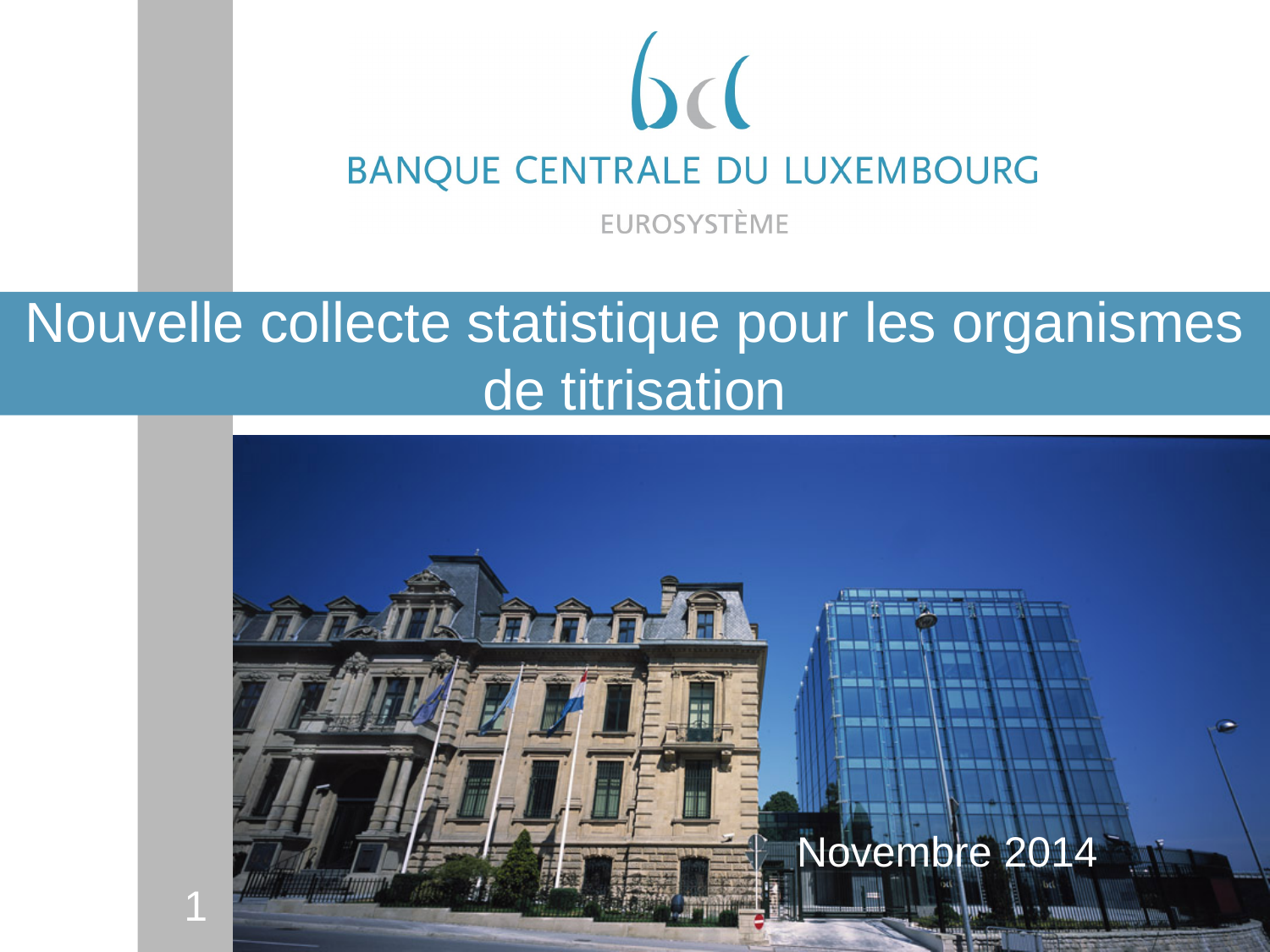

# Nouvelle collecte statistique pour les organismes de titrisation

			Novembre 2014
1